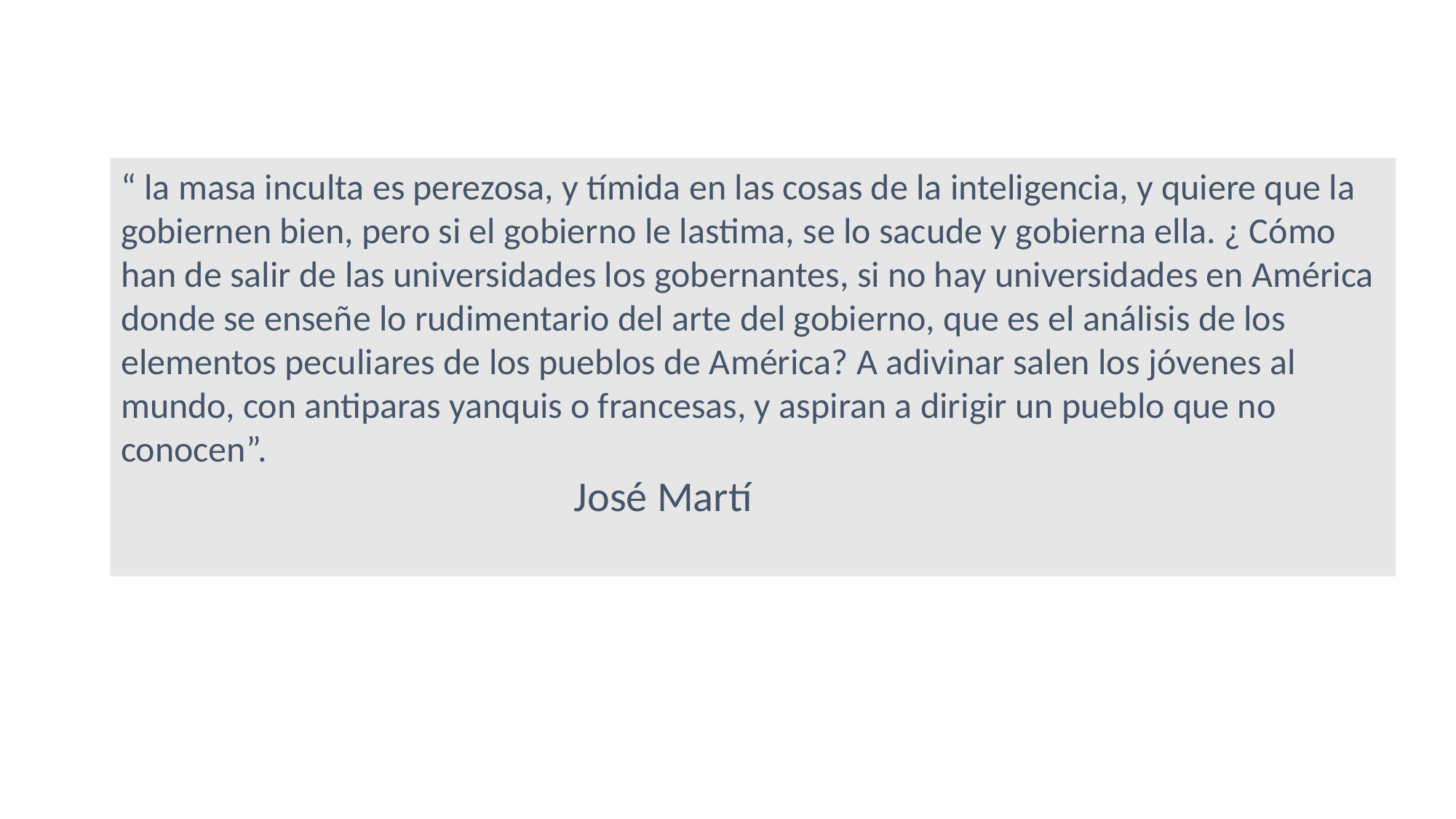

“ la masa inculta es perezosa, y tímida en las cosas de la inteligencia, y quiere que la gobiernen bien, pero si el gobierno le lastima, se lo sacude y gobierna ella. ¿ Cómo han de salir de las universidades los gobernantes, si no hay universidades en América donde se enseñe lo rudimentario del arte del gobierno, que es el análisis de los elementos peculiares de los pueblos de América? A adivinar salen los jóvenes al mundo, con antiparas yanquis o francesas, y aspiran a dirigir un pueblo que no conocen”.
                                               José Martí